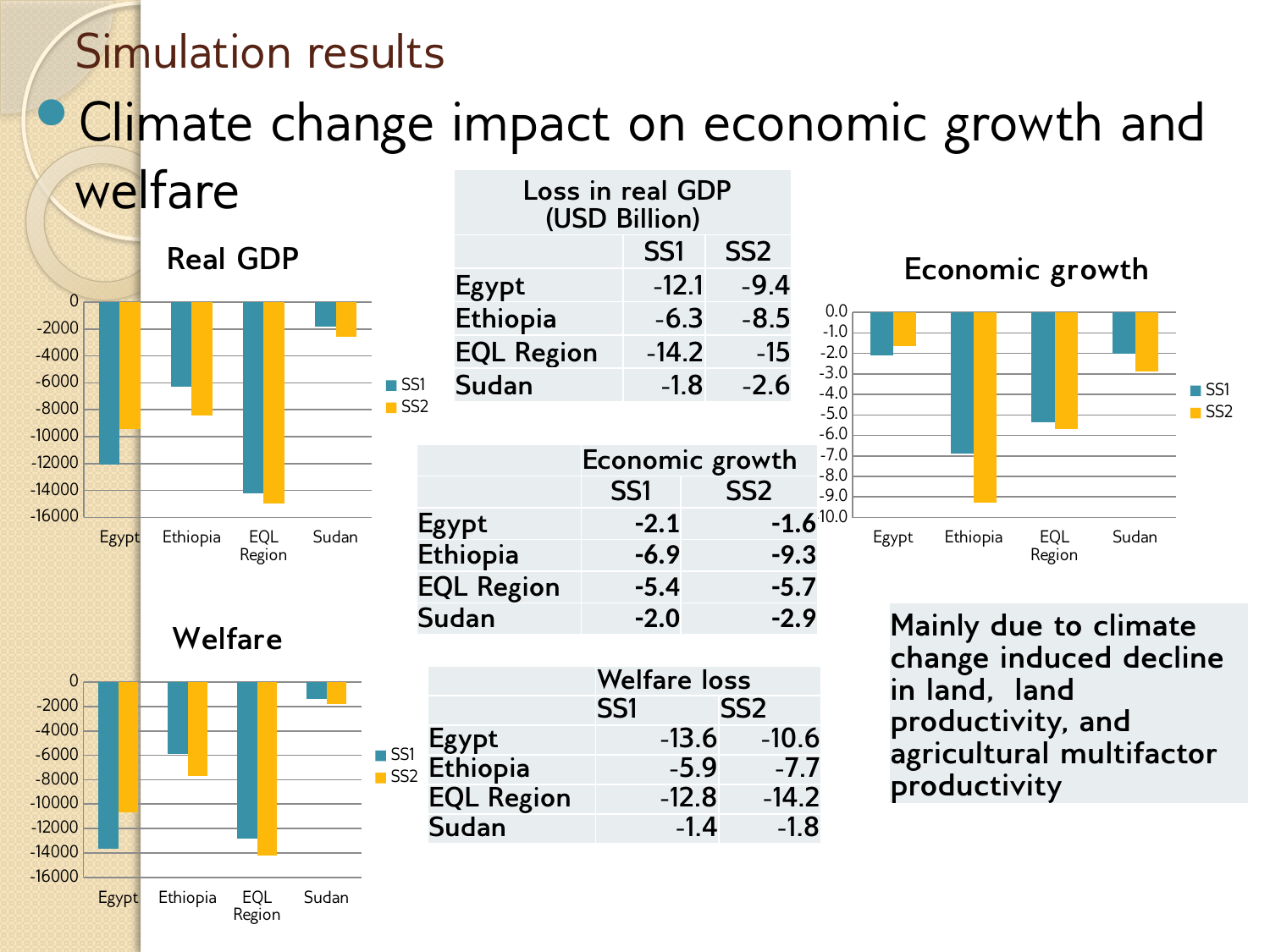

# Simulation results
Climate change impact on economic growth and welfare

| Loss in real GDP (USD Billion) |  |  |
| --- | --- | --- |
|  | SS1 | SS2 |
| Egypt | -12.1 | -9.4 |
| Ethiopia | -6.3 | -8.5 |
| EQL Region | -14.2 | -15 |
| Sudan | -1.8 | -2.6 |

### Chart: Real GDP

| Category | SS1 | SS2 |
|---|---|---|
| Egypt | -12079.94 | -9426.56 |
| Ethiopia | -6277.98 | -8454.15 |
| EQL Region | -14195.3 | -14976.92 |
| Sudan | -1790.53 | -2552.68 |

### Chart: Economic growth

| Category | SS1 | SS2 |
|---|---|---|
| Egypt | -2.09 | -1.63 |
| Ethiopia | -6.88 | -9.27 |
| EQL Region | -5.38 | -5.68 |
| Sudan | -2.03 | -2.89 |
|  | Economic growth |  |
| --- | --- | --- |
|  | SS1 | SS2 |
| Egypt | -2.1 | -1.6 |
| Ethiopia | -6.9 | -9.3 |
| EQL Region | -5.4 | -5.7 |
| Sudan | -2.0 | -2.9 |

### Chart: Welfare

| Category | SS1 | SS2 |
|---|---|---|
| Egypt | -13628.5 | -10643.3 |
| Ethiopia | -5888.64 | -7673.13 |
| EQL Region | -12813.02 | -14185.76 |
| Sudan | -1353.05 | -1766.9 |
| Mainly due to climate change induced decline in land, land productivity, and agricultural multifactor productivity |
| --- |
|  | Welfare loss |  |
| --- | --- | --- |
|  | SS1 | SS2 |
| Egypt | -13.6 | -10.6 |
| Ethiopia | -5.9 | -7.7 |
| EQL Region | -12.8 | -14.2 |
| Sudan | -1.4 | -1.8 |